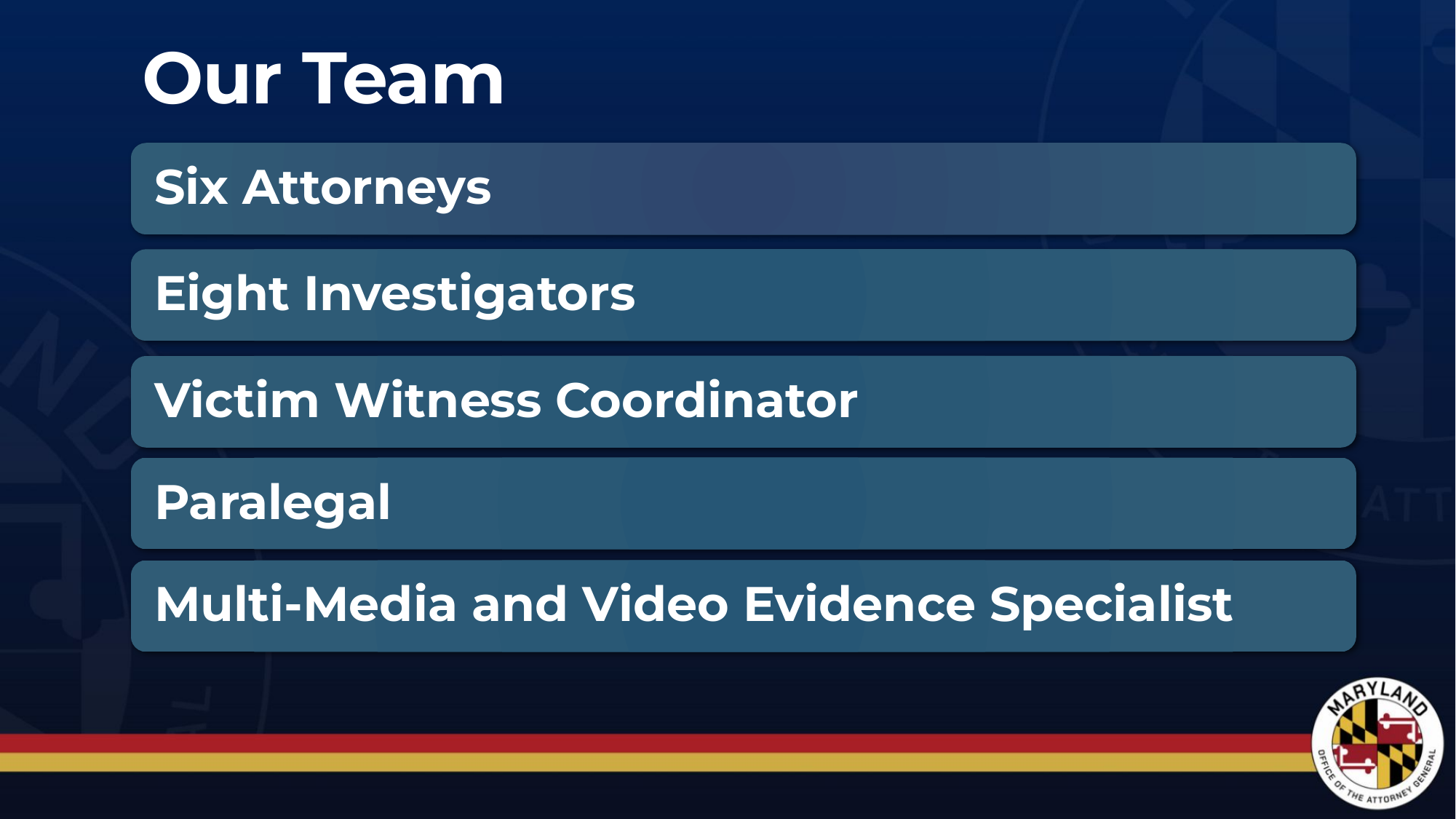

# Our Team
Six Attorneys
Eight Investigators
Victim Witness Coordinator
Paralegal
Multi-Media and Video Evidence Specialist